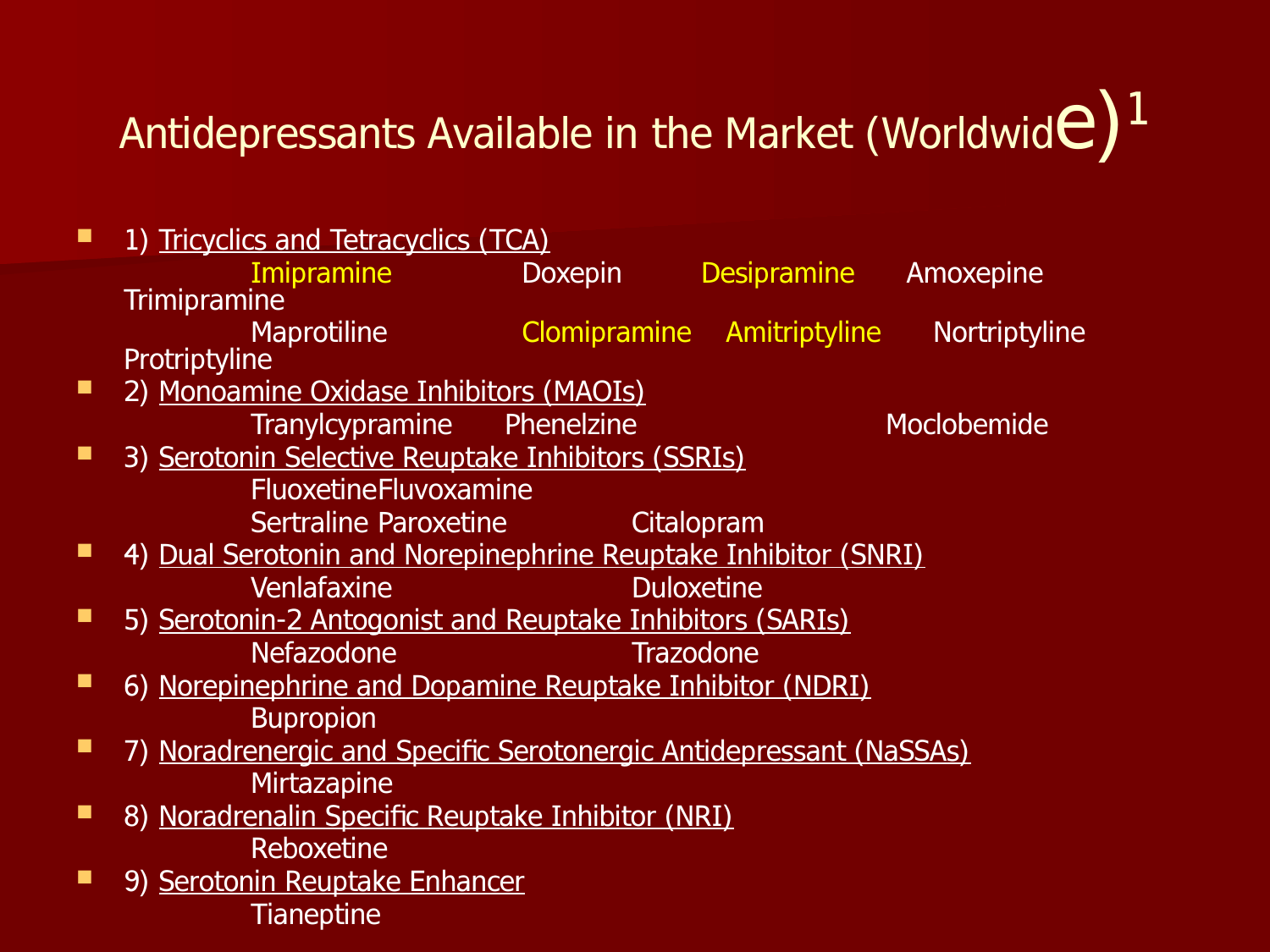

# Antidepressants Available in the Market (Worldwide)1
1) Tricyclics and Tetracyclics (TCA)
		Imipramine	  Doxepin	        Desipramine      Amoxepine	Trimipramine
		Maprotiline	  Clomipramine    Amitriptyline      Nortriptyline	Protriptyline
2) Monoamine Oxidase Inhibitors (MAOIs)
		Tranylcypramine	Phenelzine		Moclobemide
3) Serotonin Selective Reuptake Inhibitors (SSRIs)
		Fluoxetine	Fluvoxamine
		Sertraline 	Paroxetine	Citalopram
4) Dual Serotonin and Norepinephrine Reuptake Inhibitor (SNRI)
		Venlafaxine 		Duloxetine
5) Serotonin-2 Antogonist and Reuptake Inhibitors (SARIs)
		Nefazodone		Trazodone
6) Norepinephrine and Dopamine Reuptake Inhibitor (NDRI)
		Bupropion
7) Noradrenergic and Specific Serotonergic Antidepressant (NaSSAs)
		Mirtazapine
8) Noradrenalin Specific Reuptake Inhibitor (NRI)
		Reboxetine
9) Serotonin Reuptake Enhancer
		Tianeptine